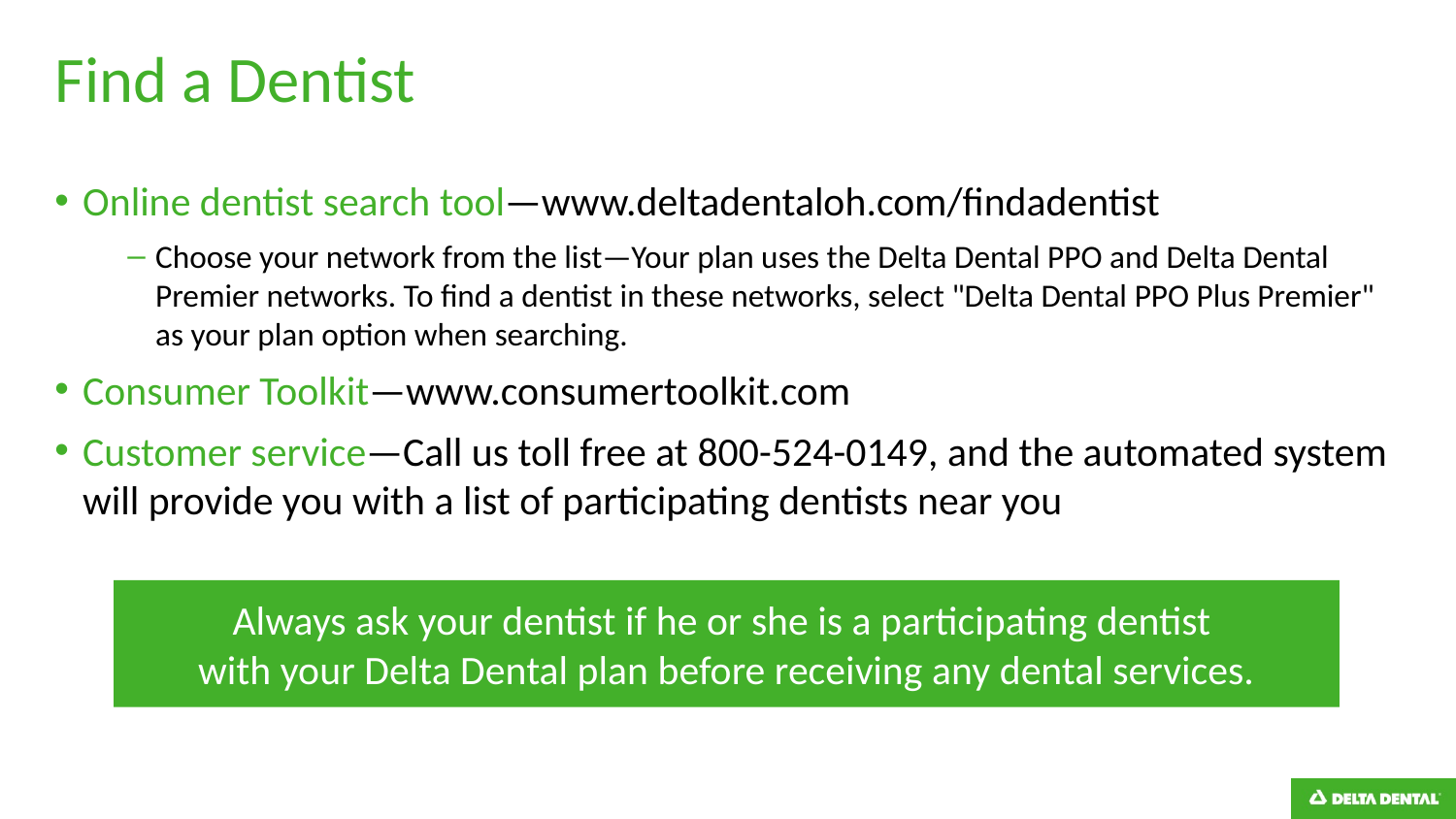

# Find a Dentist
Online dentist search tool—www.deltadentaloh.com/findadentist
Choose your network from the list—Your plan uses the Delta Dental PPO and Delta Dental Premier networks. To find a dentist in these networks, select "Delta Dental PPO Plus Premier" as your plan option when searching.
Consumer Toolkit—www.consumertoolkit.com
Customer service—Call us toll free at 800-524-0149, and the automated system will provide you with a list of participating dentists near you

Always ask your dentist if he or she is a participating dentist
with your Delta Dental plan before receiving any dental services.